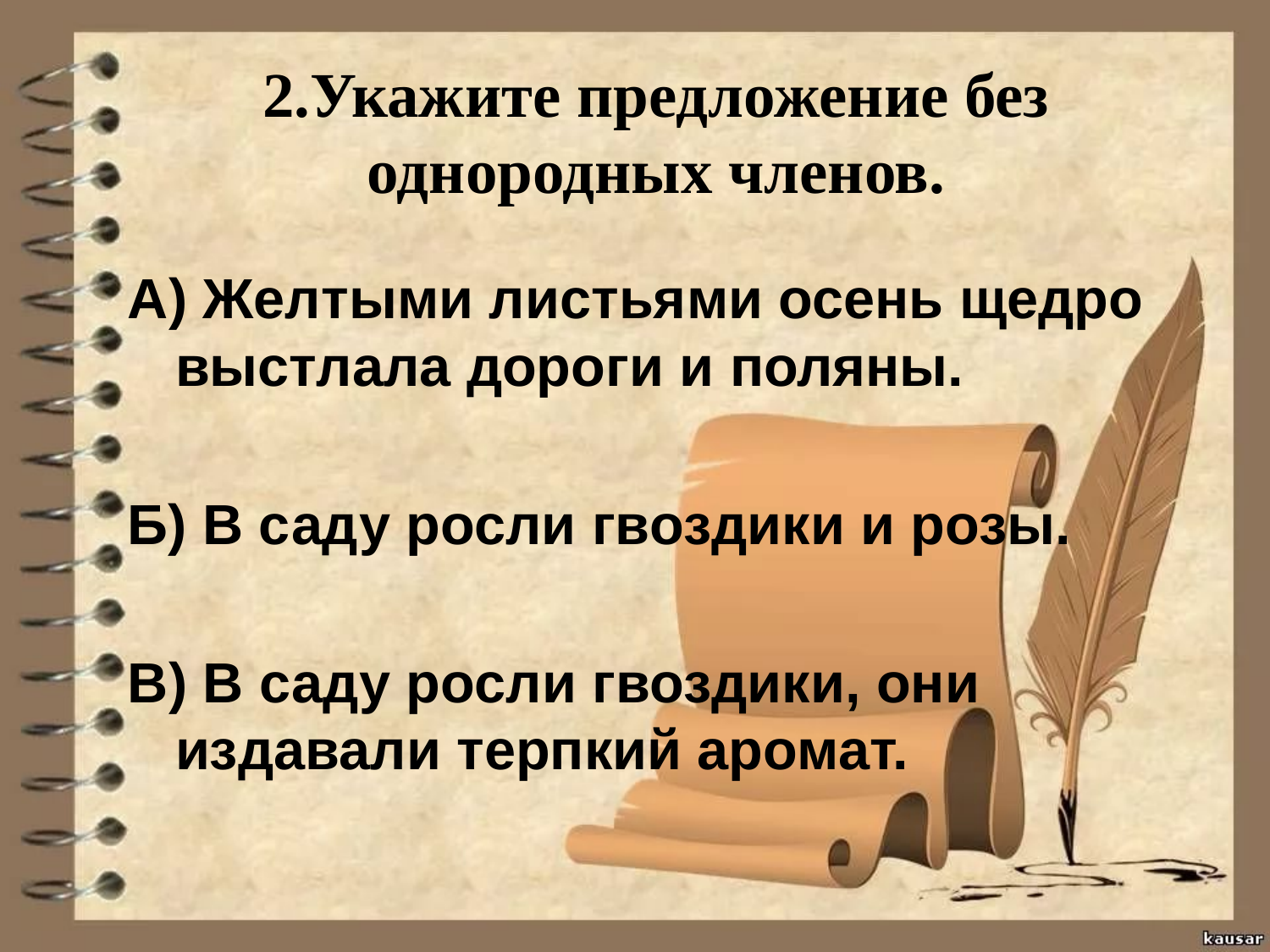

# 2.Укажите предложение без однородных членов.
А) Желтыми листьями осень щедро выстлала дороги и поляны.

Б) В саду росли гвоздики и розы.

В) В саду росли гвоздики, они издавали терпкий аромат.